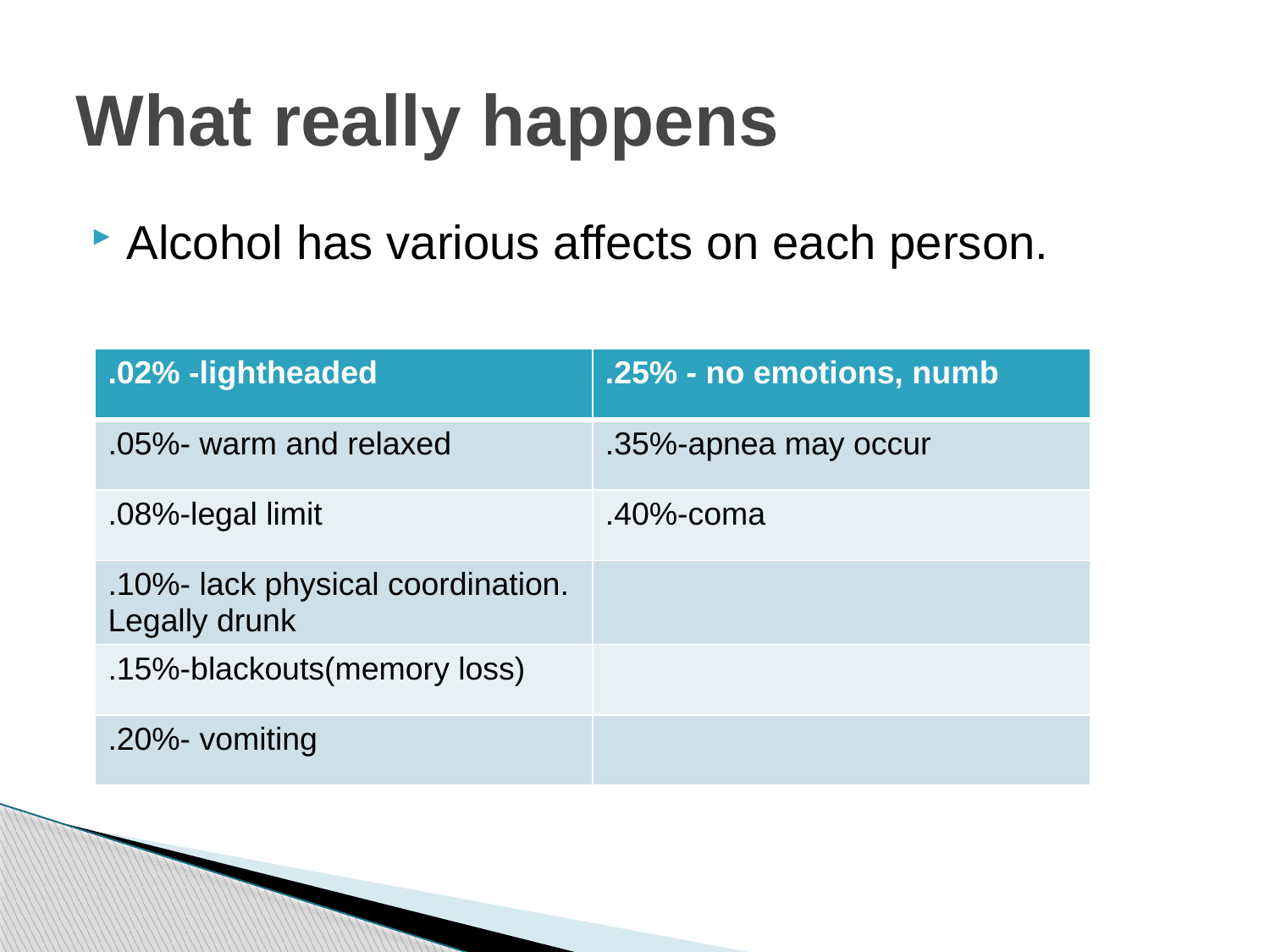

# What really happens
Alcohol has various affects on each person.

| .02% -lightheaded | .25% - no emotions, numb |
| --- | --- |
| .05%- warm and relaxed | .35%-apnea may occur |
| .08%-legal limit | .40%-coma |
| .10%- lack physical coordination. Legally drunk |  |
| .15%-blackouts(memory loss) |  |
| .20%- vomiting |  |